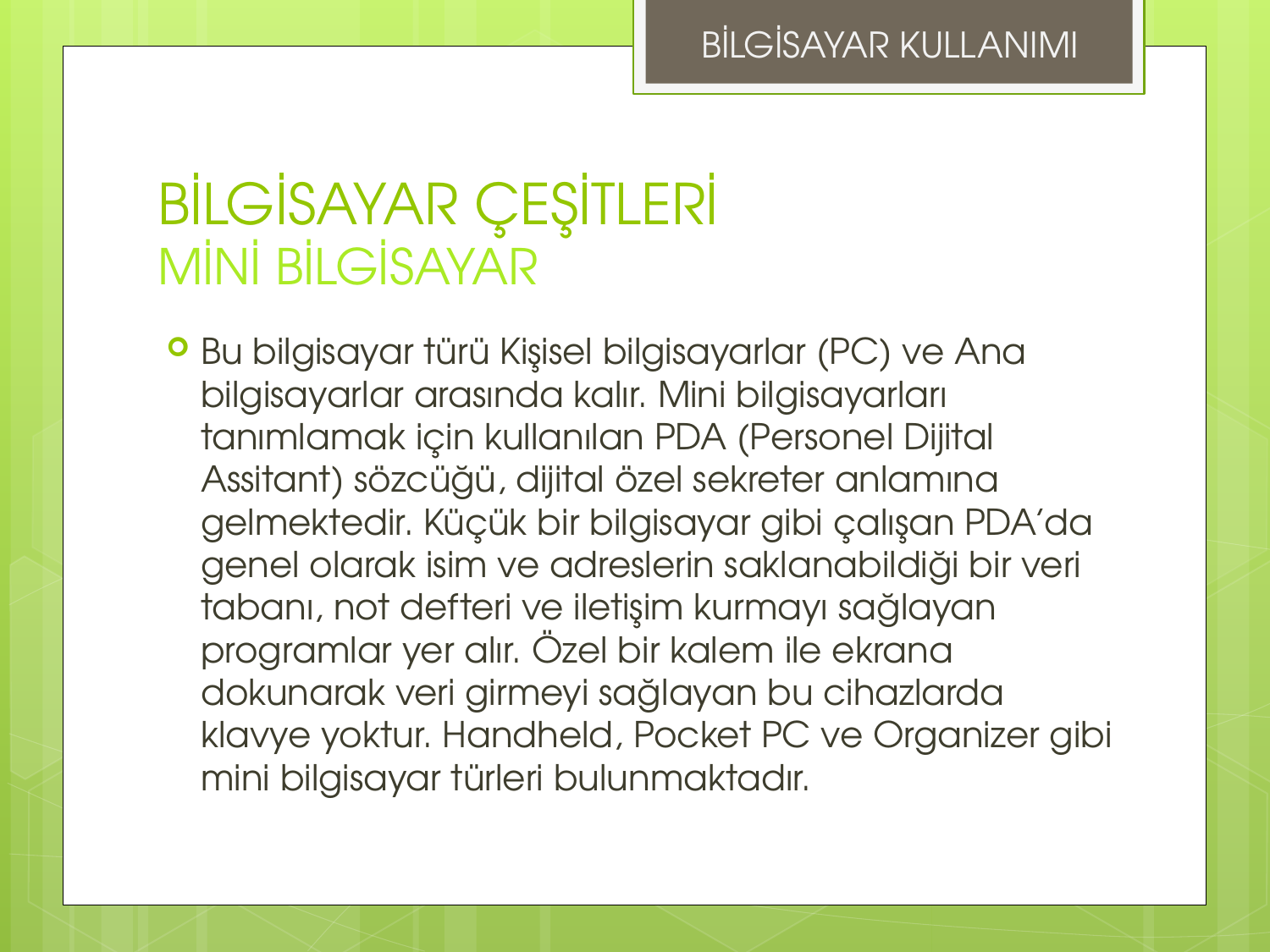

BİLGİSAYAR KULLANIMI
# BİLGİSAYAR ÇEŞİTLERİ MİNİ BİLGİSAYAR
Bu bilgisayar türü Kişisel bilgisayarlar (PC) ve Ana bilgisayarlar arasında kalır. Mini bilgisayarları tanımlamak için kullanılan PDA (Personel Dijital Assitant) sözcüğü, dijital özel sekreter anlamına gelmektedir. Küçük bir bilgisayar gibi çalışan PDA’da genel olarak isim ve adreslerin saklanabildiği bir veri tabanı, not defteri ve iletişim kurmayı sağlayan programlar yer alır. Özel bir kalem ile ekrana dokunarak veri girmeyi sağlayan bu cihazlarda klavye yoktur. Handheld, Pocket PC ve Organizer gibi mini bilgisayar türleri bulunmaktadır.